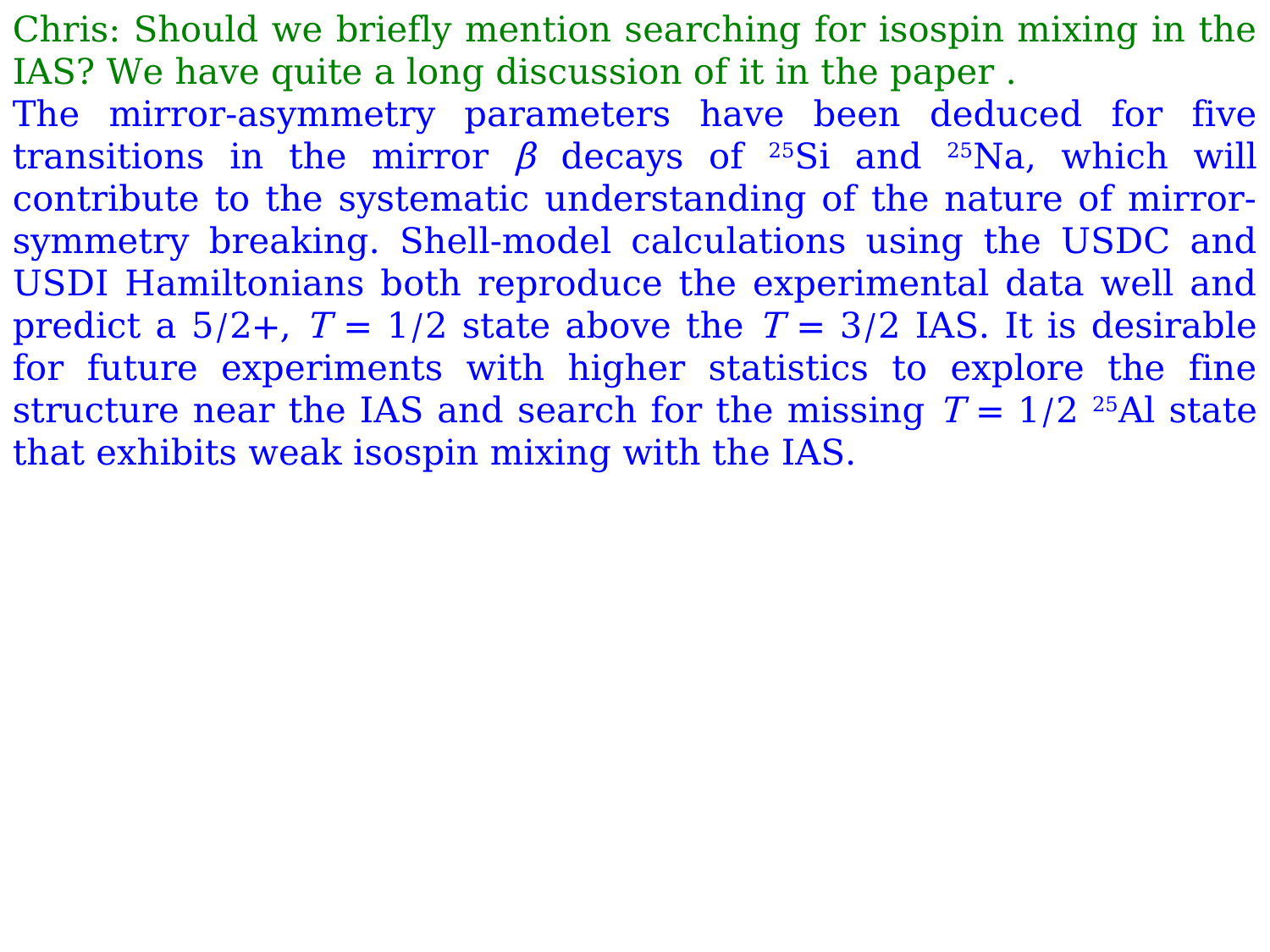

Chris: Should we briefly mention searching for isospin mixing in the IAS? We have quite a long discussion of it in the paper .
The mirror-asymmetry parameters have been deduced for five transitions in the mirror β decays of 25Si and 25Na, which will contribute to the systematic understanding of the nature of mirror-symmetry breaking. Shell-model calculations using the USDC and USDI Hamiltonians both reproduce the experimental data well and predict a 5/2+, T = 1/2 state above the T = 3/2 IAS. It is desirable for future experiments with higher statistics to explore the fine structure near the IAS and search for the missing T = 1/2 25Al state that exhibits weak isospin mixing with the IAS.